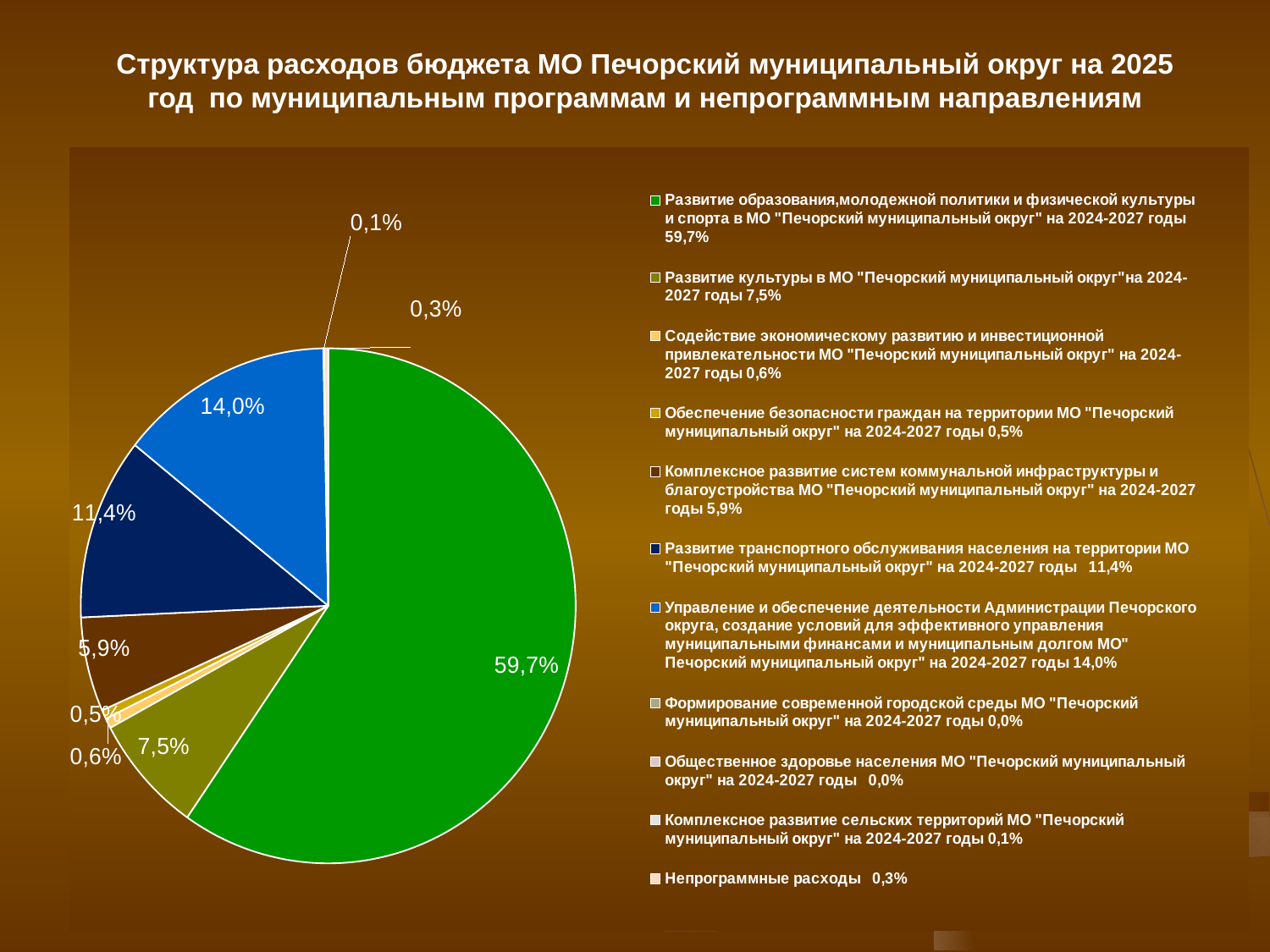

# Структура расходов бюджета МО Печорский муниципальный округ на 2025 год  по муниципальным программам и непрограммным направлениям

### Chart

| Category |  |
|---|---|
| Развитие образования,молодежной политики и физической культуры и спорта в МО "Печорский муниципальный округ" на 2024-2027 годы 59,7% | 353121.0 |
| Развитие культуры в МО "Печорский муниципальный округ"на 2024-2027 годы 7,5% | 44346.3 |
| Содействие экономическому развитию и инвестиционной привлекательности МО "Печорский муниципальный округ" на 2024-2027 годы 0,6% | 3728.4 |
| Обеспечение безопасности граждан на территории МО "Печорский муниципальный округ" на 2024-2027 годы 0,5% | 3348.6 |
| Комплексное развитие систем коммунальной инфраструктуры и благоустройства МО "Печорский муниципальный округ" на 2024-2027 годы 5,9% | 35137.4 |
| Развитие транспортного обслуживания населения на территории МО "Печорский муниципальный округ" на 2024-2027 годы   11,4% | 67783.0 |
| Управление и обеспечение деятельности Администрации Печорского округа, создание условий для эффективного управления муниципальными финансами и муниципальным долгом МО" Печорский муниципальный округ" на 2024-2027 годы 14,0% | 82639.3 |
| Формирование современной городской среды МО "Печорский муниципальный округ" на 2024-2027 годы 0,0% | 0.0 |
| Общественное здоровье населения МО "Печорский муниципальный округ" на 2024-2027 годы   0,0% | 0.0 |
| Комплексное развитие сельских территорий МО "Печорский муниципальный округ" на 2024-2027 годы 0,1% | 286.0 |
| Непрограммные расходы   0,3% | 1535.0 |

### Chart

| Category |
|---|